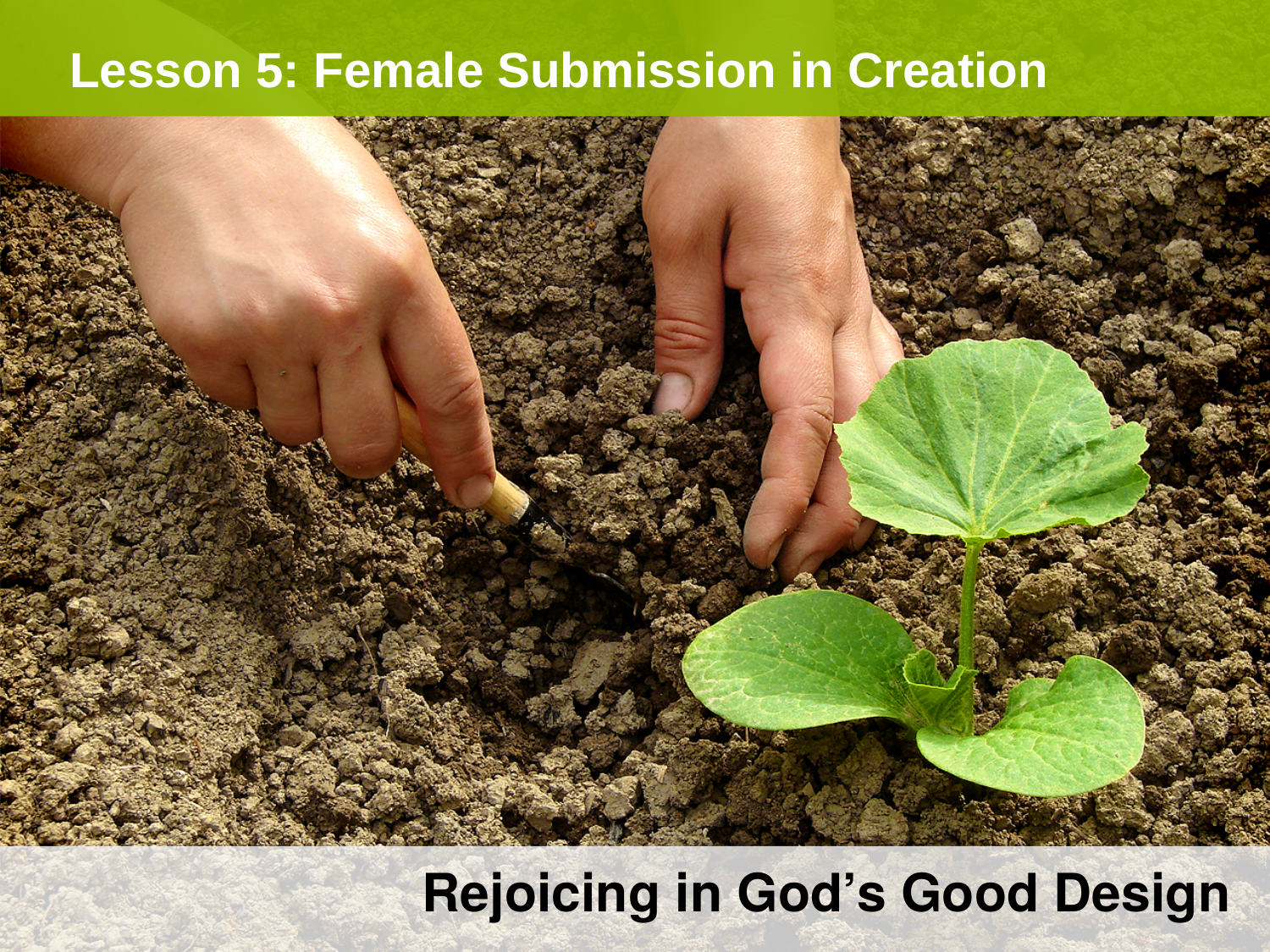

Lesson 5: Female Submission in Creation
Rejoicing in God’s Good Design